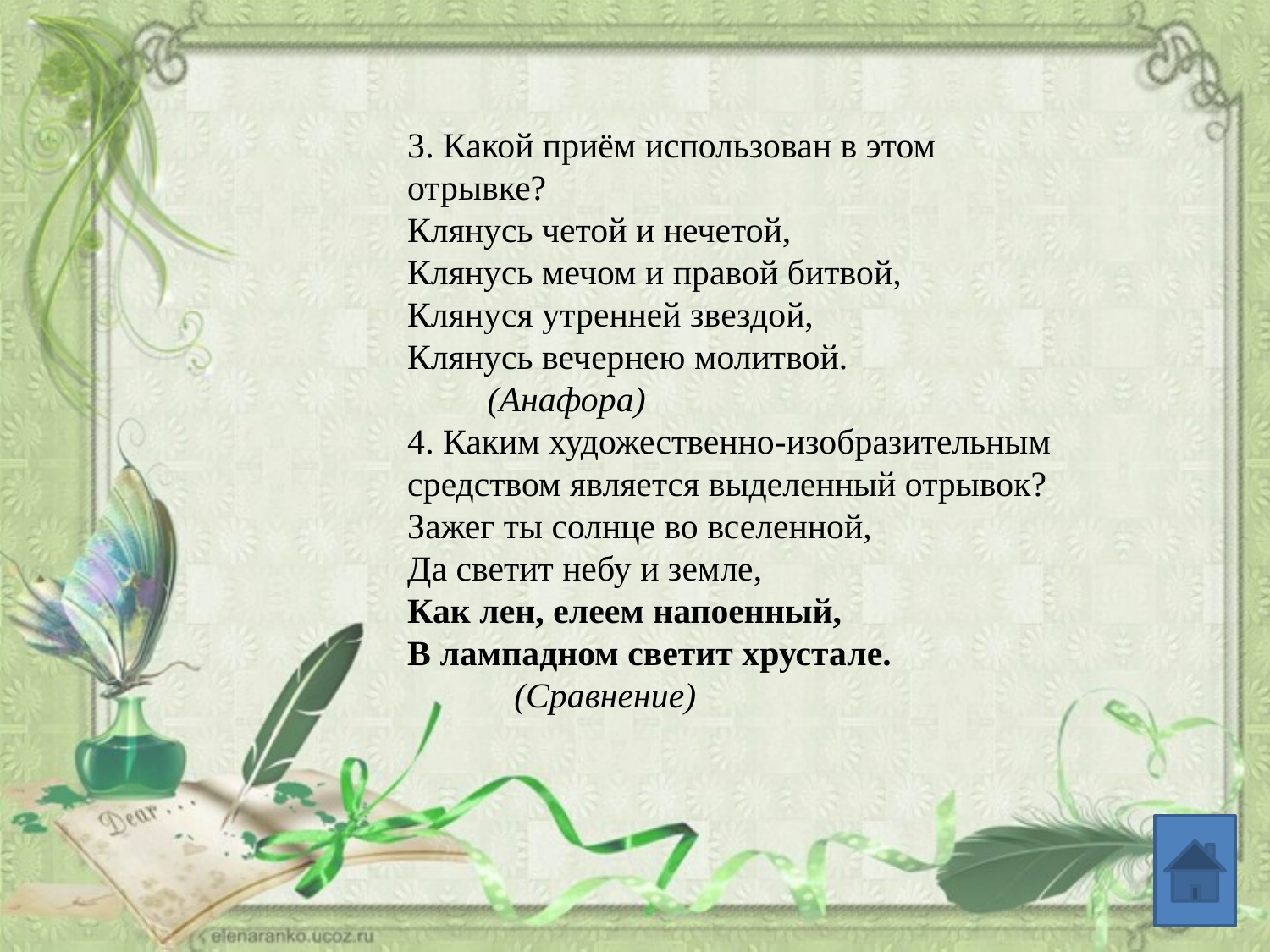

3. Какой приём использован в этом отрывке?
Клянусь четой и нечетой,
Клянусь мечом и правой битвой,
Клянуся утренней звездой,
Клянусь вечернею молитвой.
         (Анафора)
4. Каким художественно-изобразительным средством является выделенный отрывок?
Зажег ты солнце во вселенной,
Да светит небу и земле,
Как лен, елеем напоенный,
В лампадном светит хрустале.
            (Сравнение)